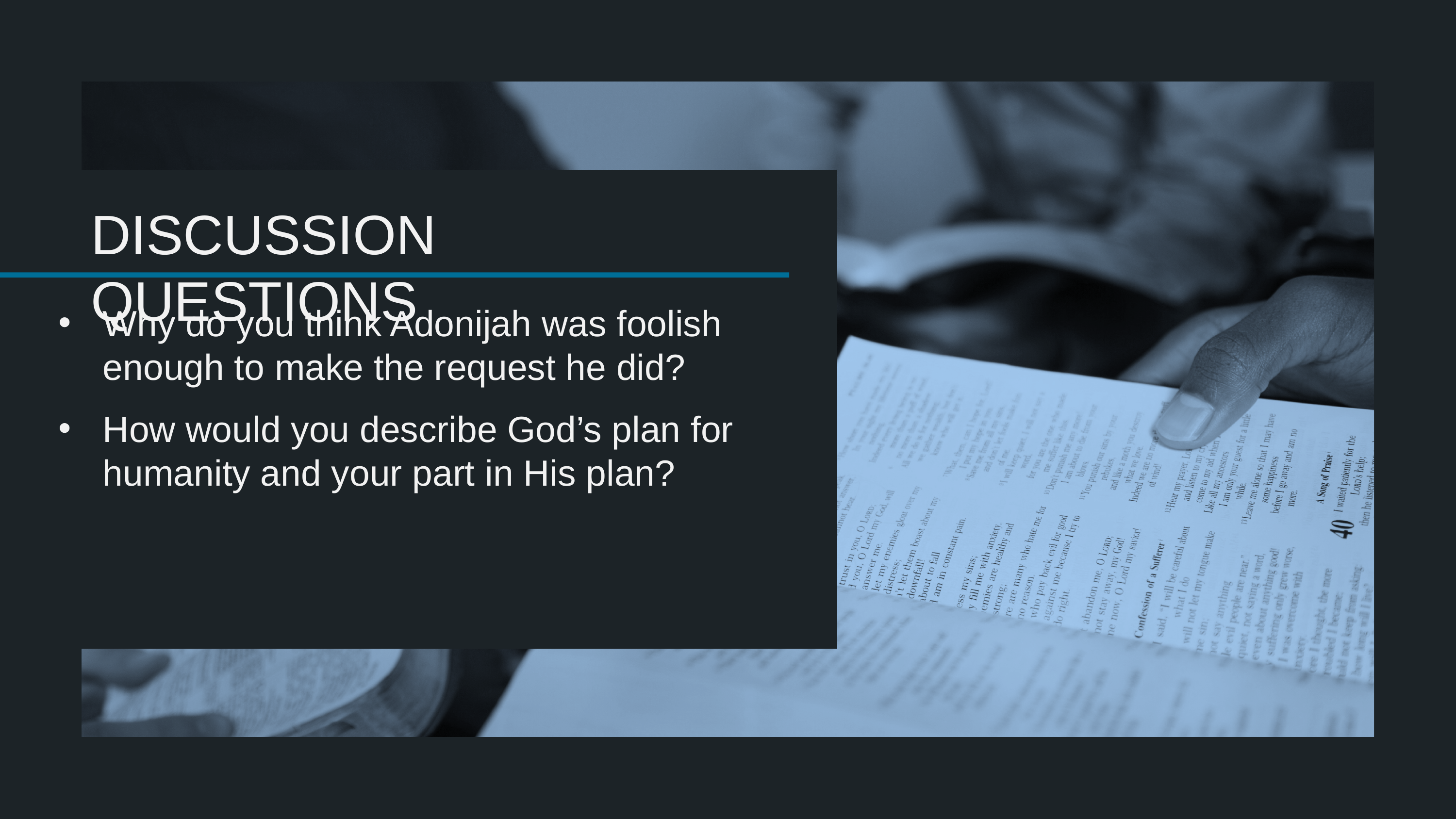

Why do you think Adonijah was foolish enough to make the request he did?
How would you describe God’s plan for humanity and your part in His plan?